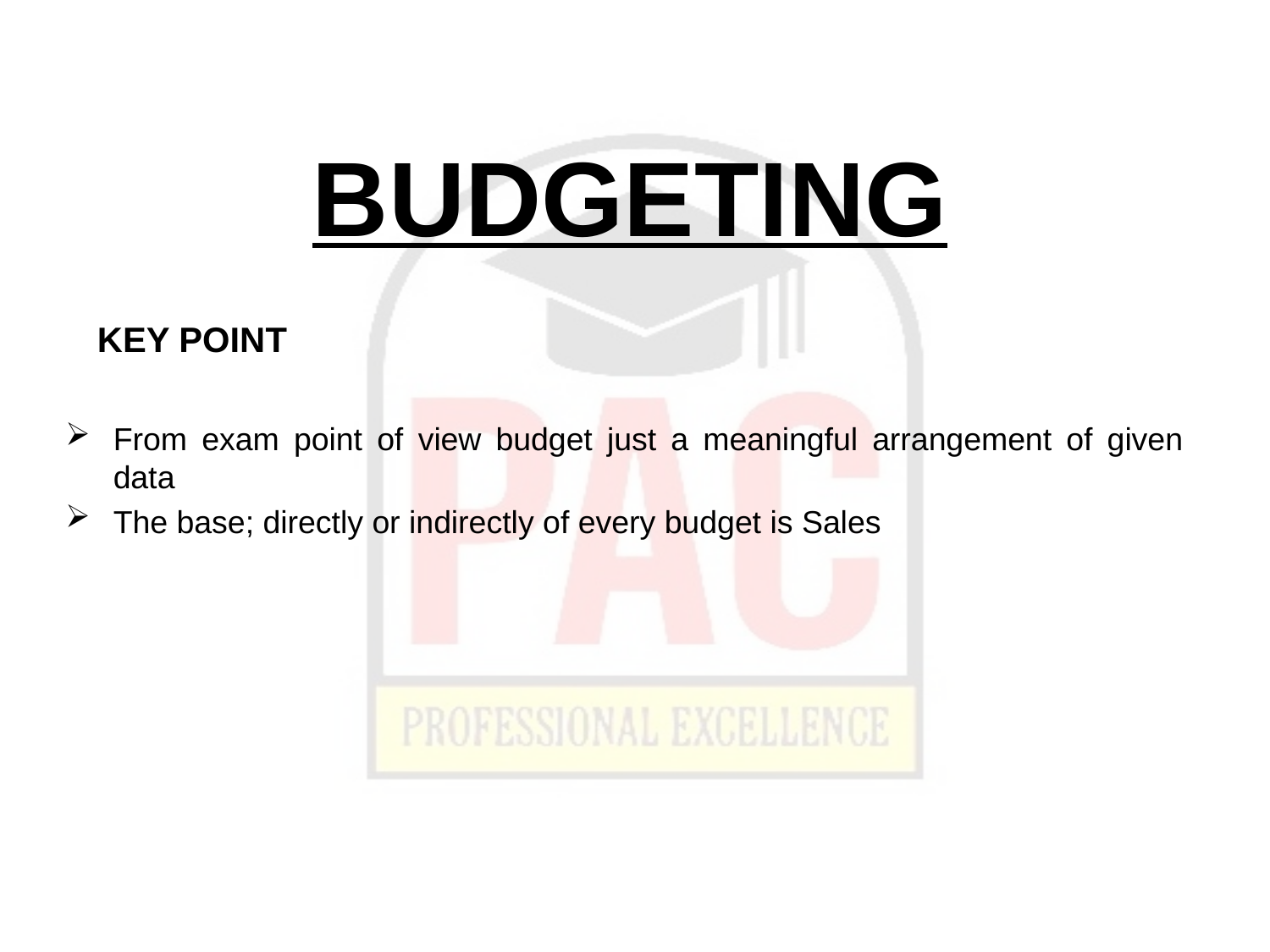

# BUDGETING
KEY POINT
From exam point of view budget just a meaningful arrangement of given data
The base; directly or indirectly of every budget is Sales